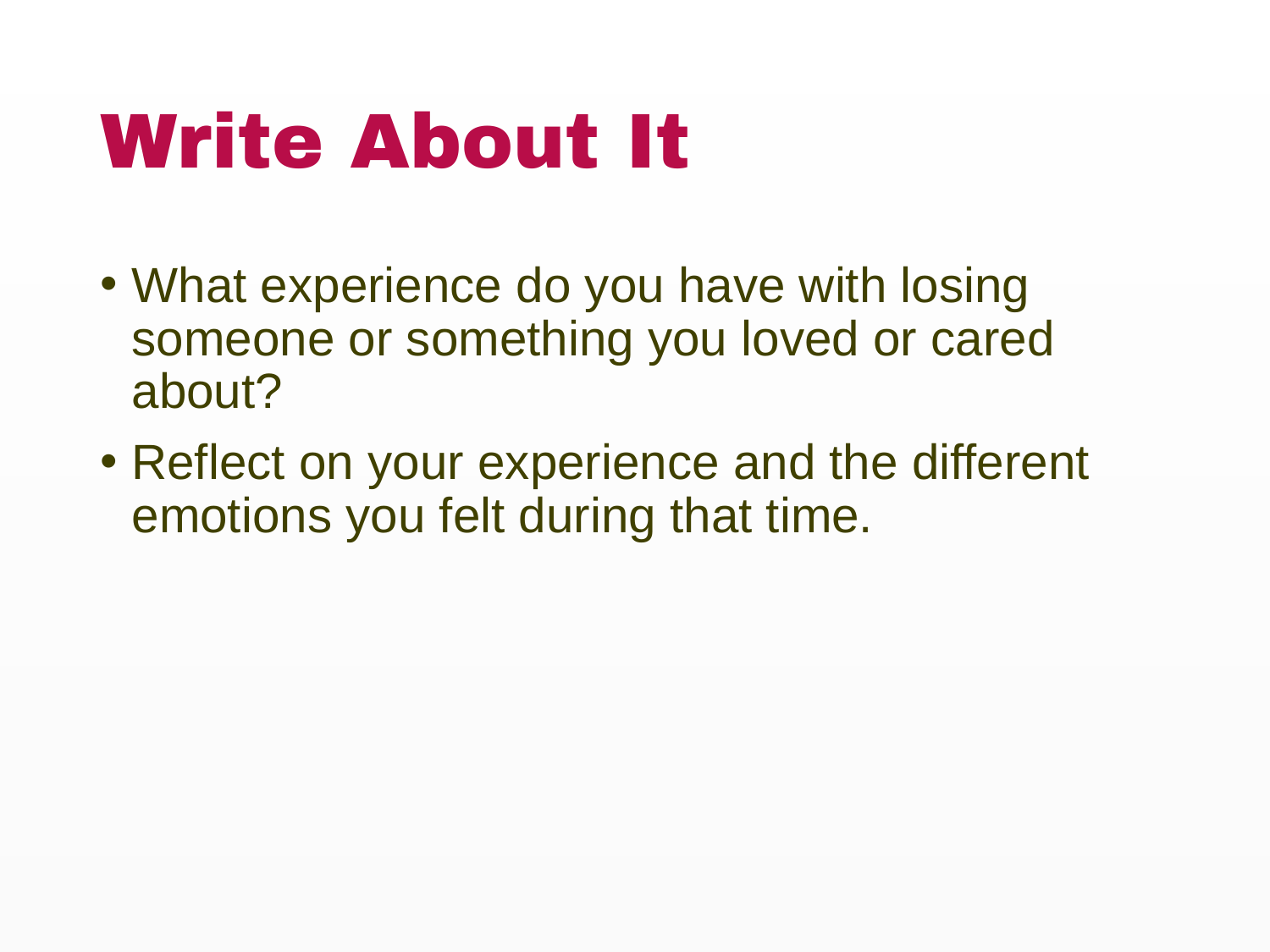

# Write About It
What experience do you have with losing someone or something you loved or cared about?
Reflect on your experience and the different emotions you felt during that time.